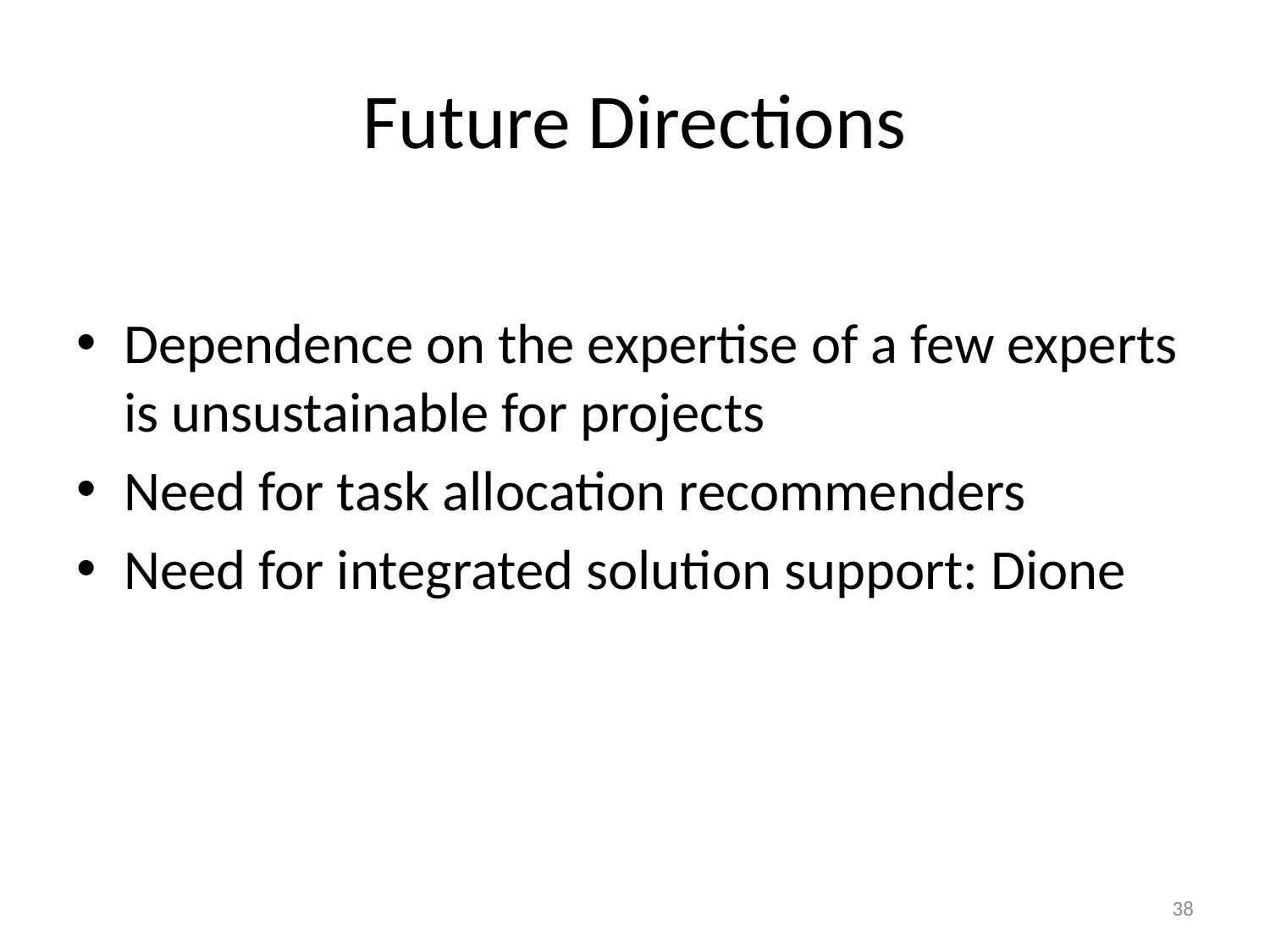

# Future Directions

Dependence on the expertise of a few experts is unsustainable for projects
Need for task allocation recommenders
Need for integrated solution support: Dione
38